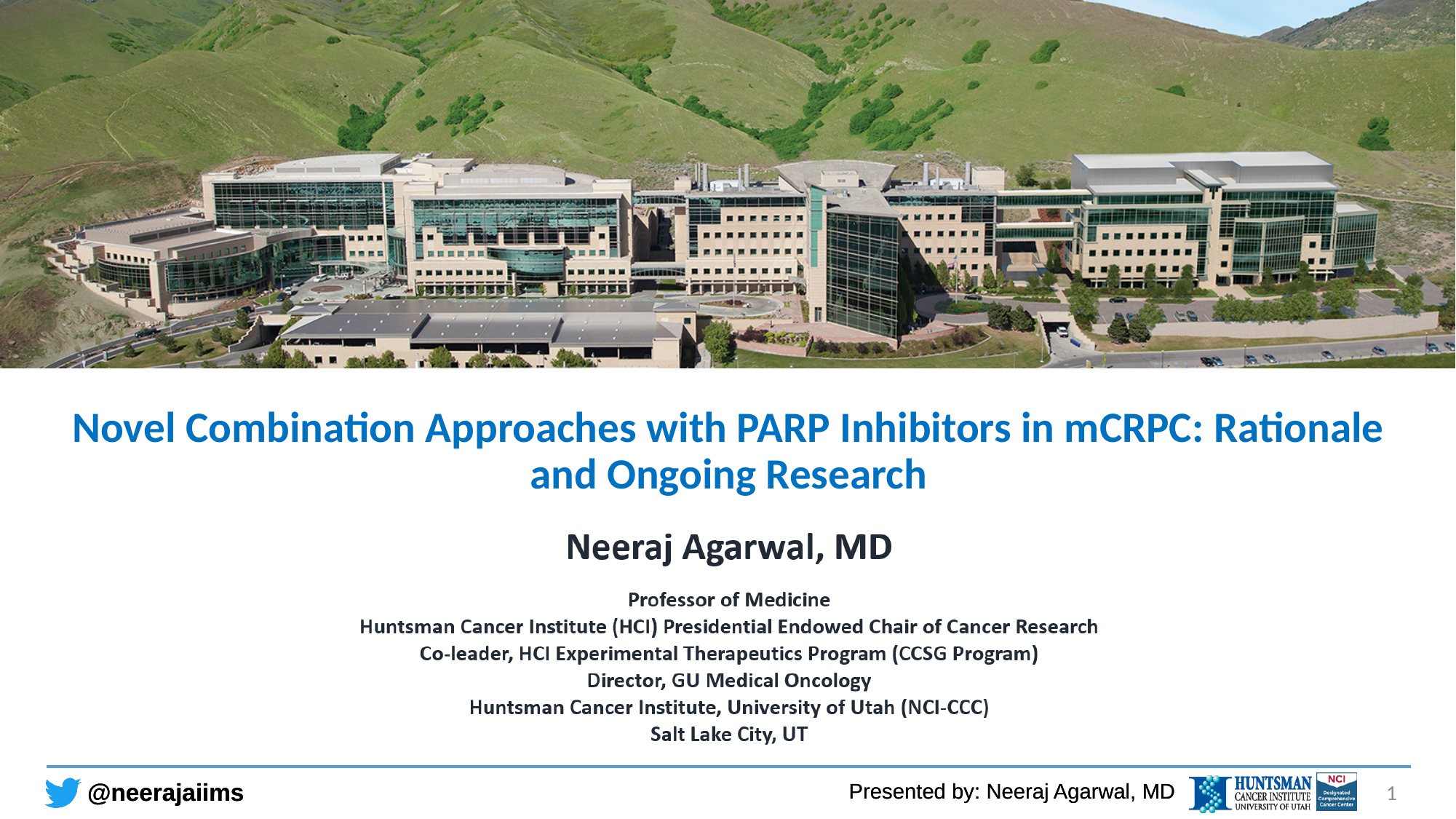

# Novel Combination Approaches with PARP Inhibitors in mCRPC: Rationale and Ongoing Research
1